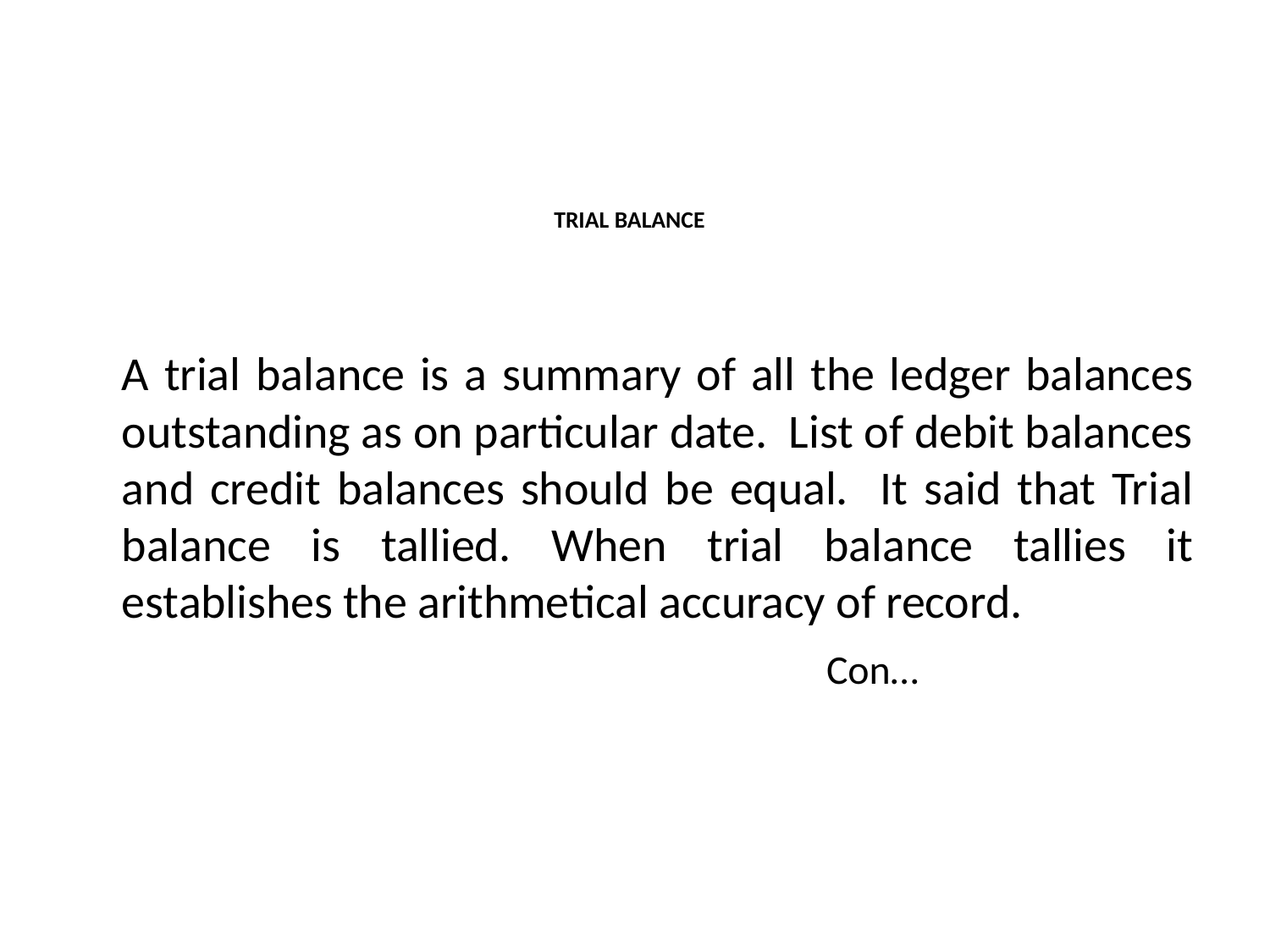

# TRIAL BALANCE

	A trial balance is a summary of all the ledger balances outstanding as on particular date.  List of debit balances and credit balances should be equal.  It said that Trial balance is tallied. When trial balance tallies it establishes the arithmetical accuracy of record.
																	     			                                                                Con…